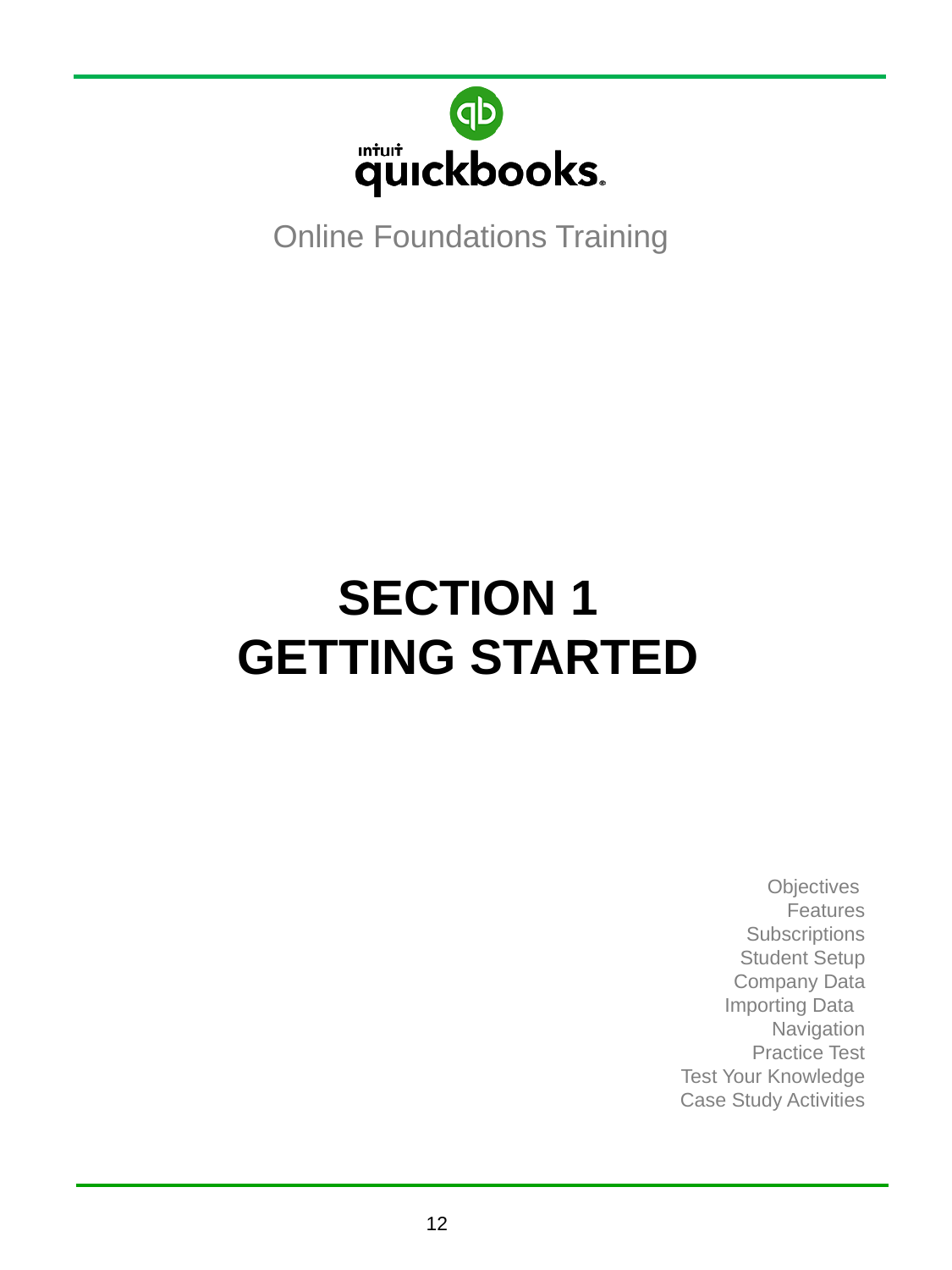

Online Foundations Training
# Section 1 Getting Started

Objectives
Features
Subscriptions
Student Setup
Company Data
Importing Data
Navigation
Practice Test
Test Your Knowledge
 	Case Study Activities